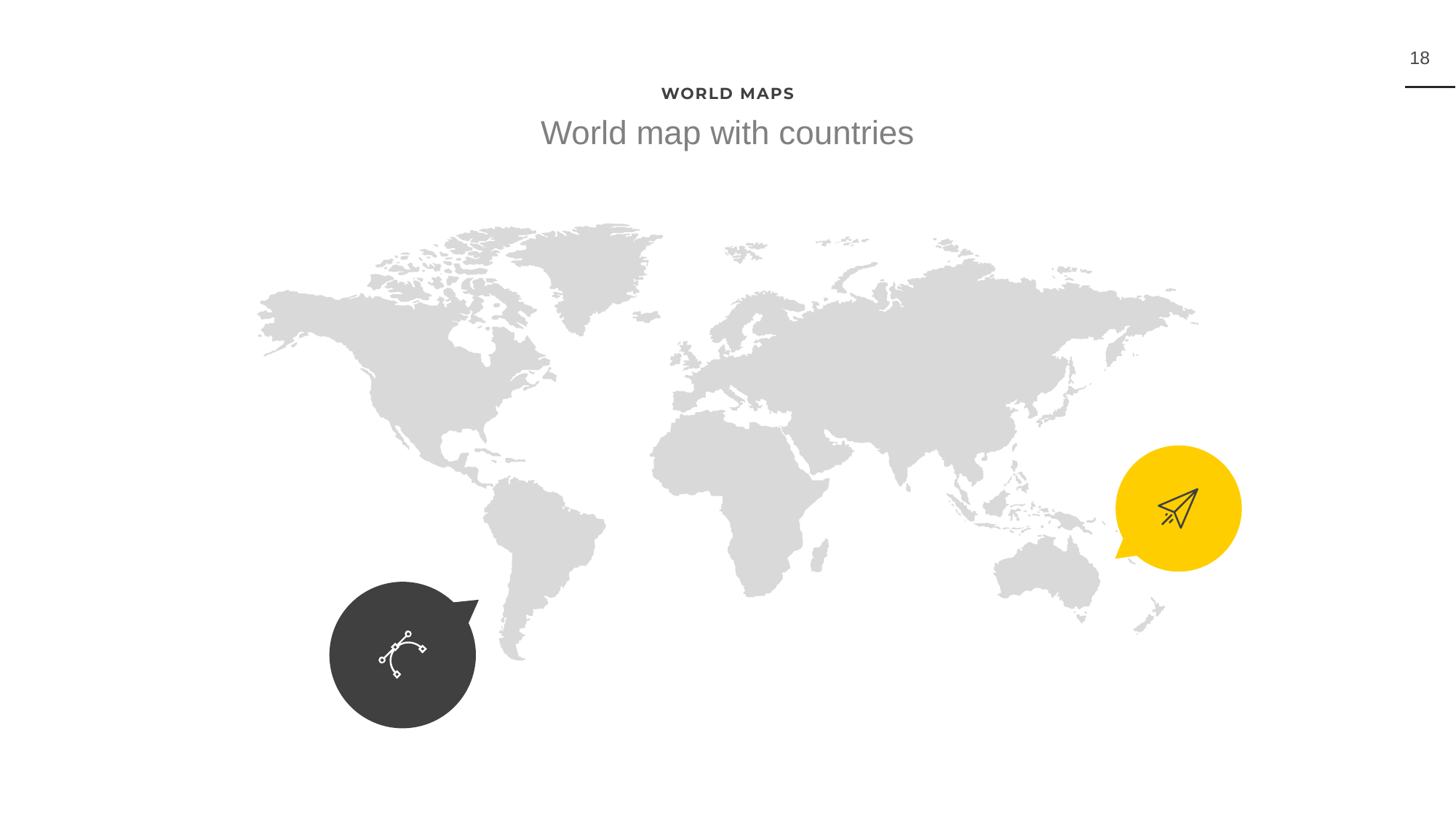

18
WORLD MAPS
World map with countries